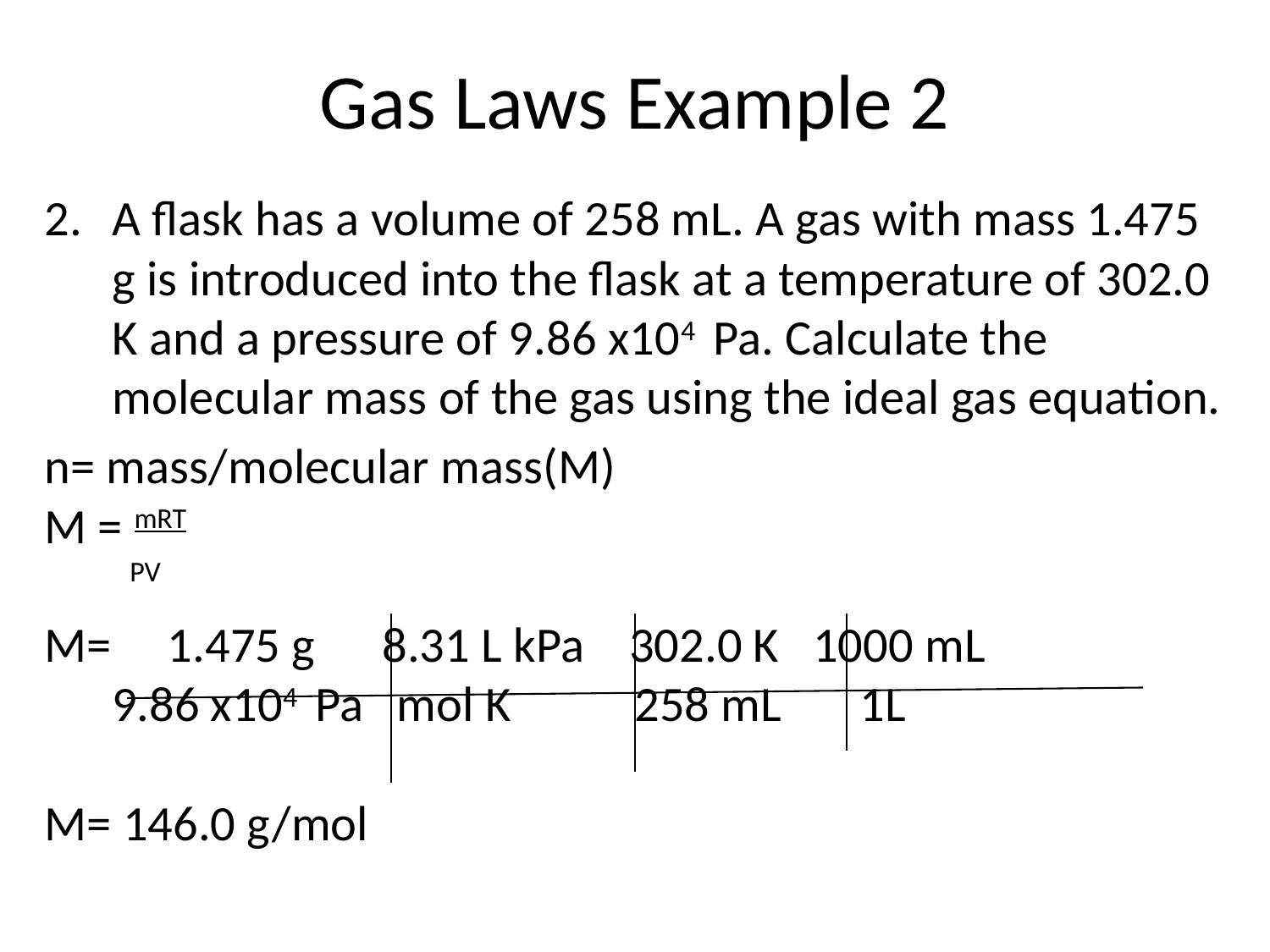

# Gas Laws Example 2
A flask has a volume of 258 mL. A gas with mass 1.475 g is introduced into the flask at a temperature of 302.0 K and a pressure of 9.86 x104  Pa. Calculate the molecular mass of the gas using the ideal gas equation.
n= mass/molecular mass(M)
M = mRT
             PV
M=     1.475 g      8.31 L kPa    302.0 K   1000 mL
      9.86 x104  Pa   mol K           258 mL       1L

M= 146.0 g/mol